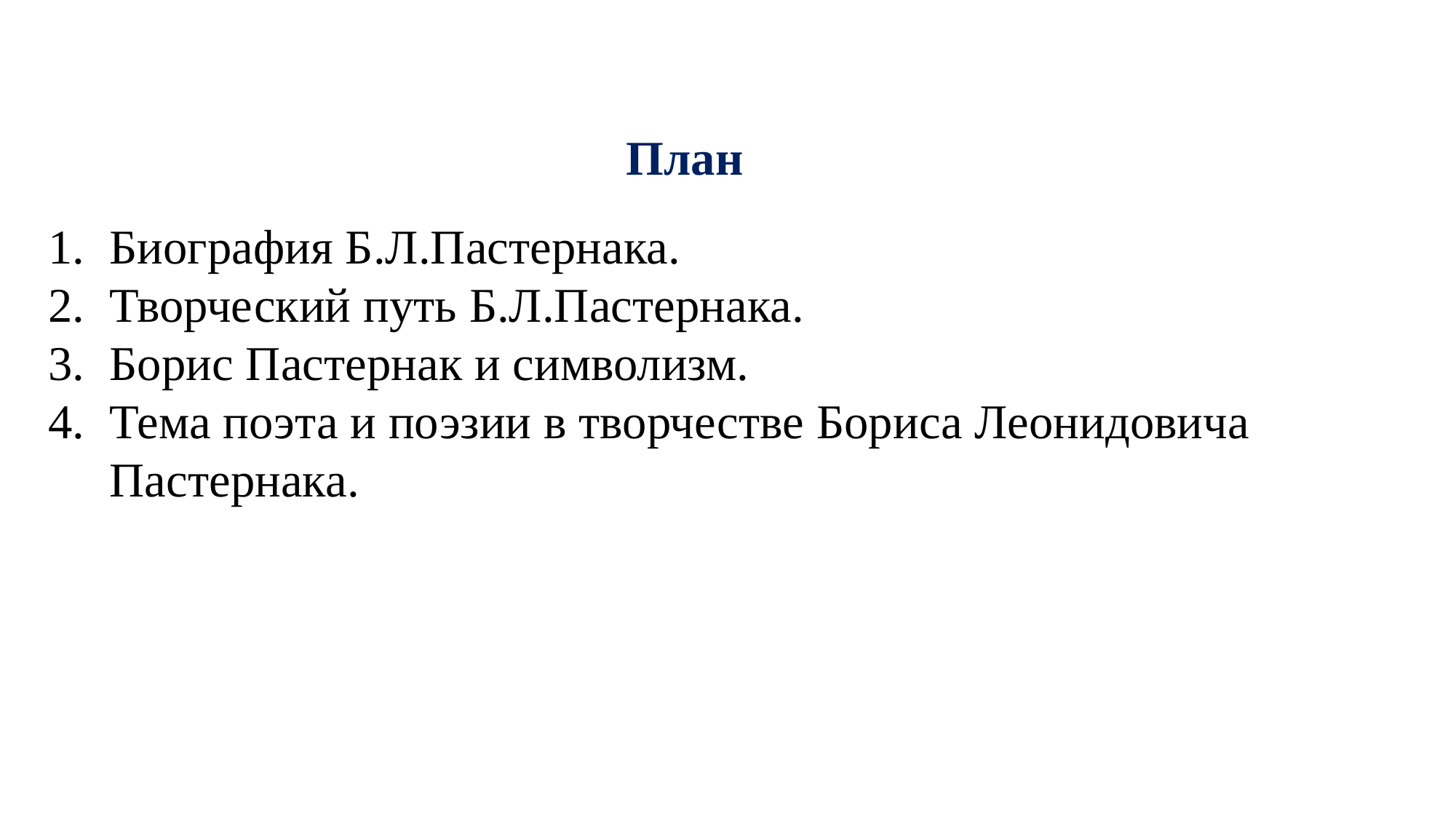

План
Биография Б.Л.Пастернака.
Творческий путь Б.Л.Пастернака.
Борис Пастернак и символизм.
Тема поэта и поэзии в творчестве Бориса Леонидовича Пастернака.